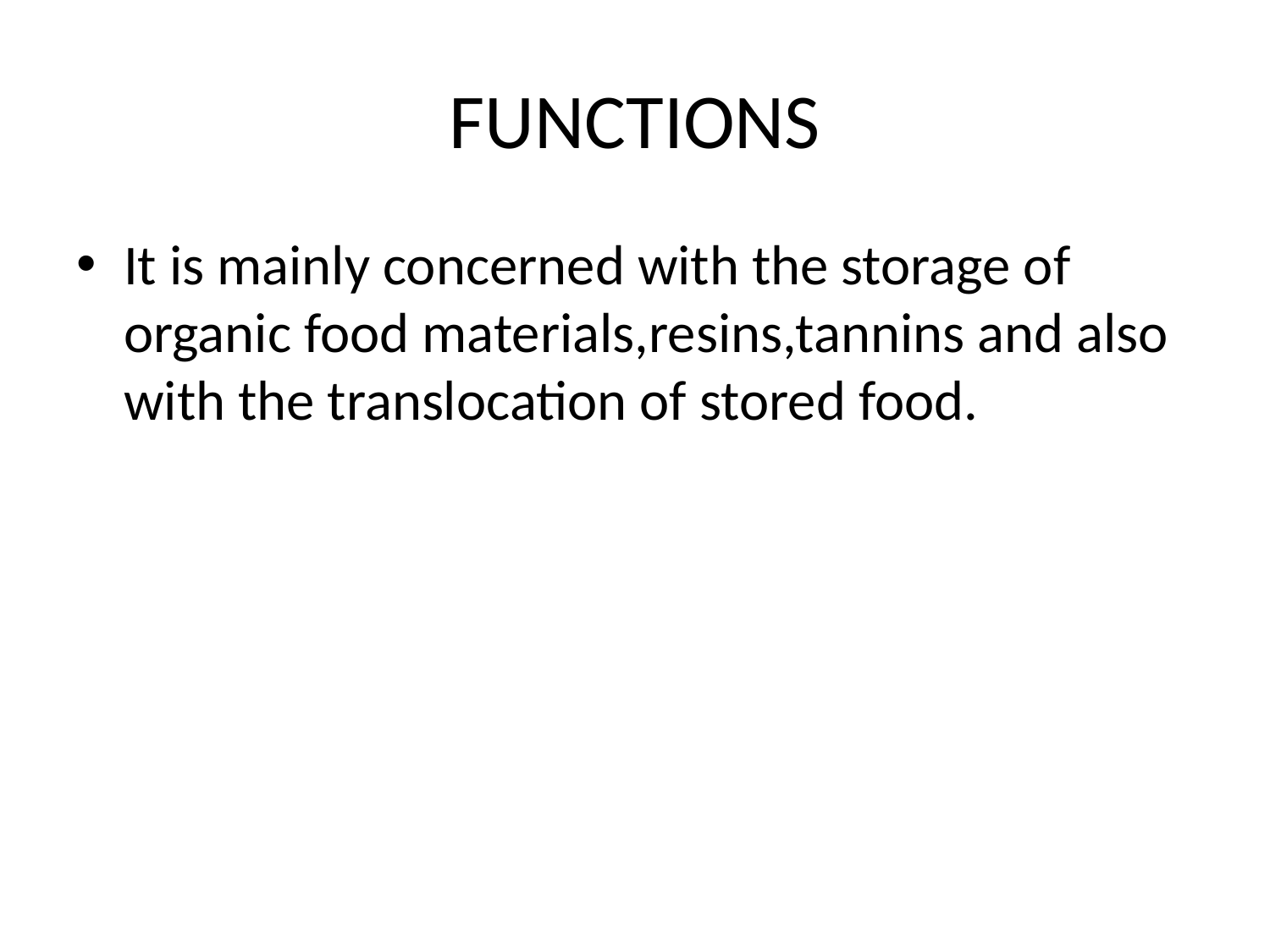

# FUNCTIONS
It is mainly concerned with the storage of organic food materials,resins,tannins and also with the translocation of stored food.